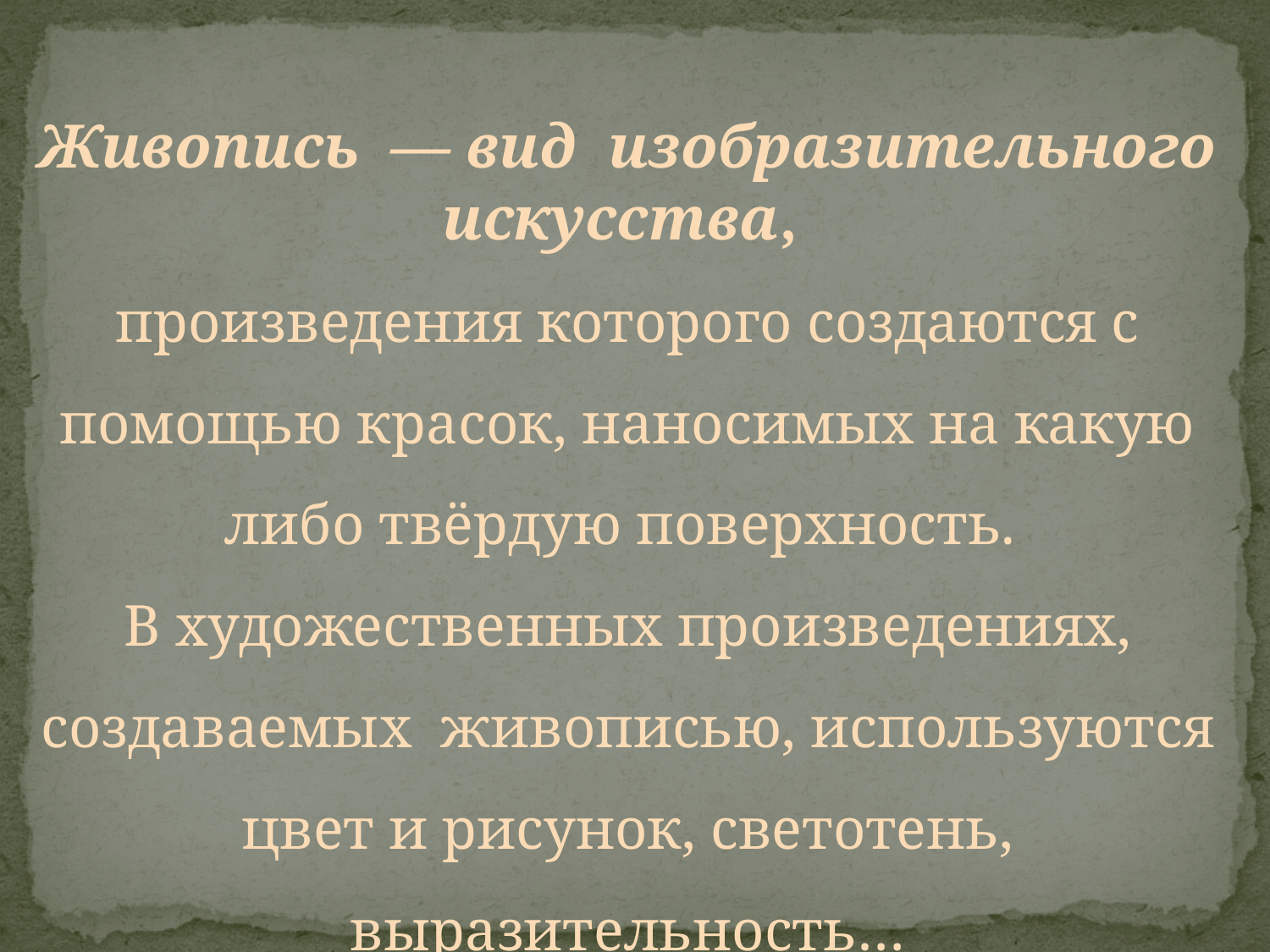

Живопись  — вид  изобразительного искусства,
произведения которого создаются с помощью красок, наносимых на какую либо твёрдую поверхность.
В художественных произведениях, создаваемых  живописью, используются цвет и рисунок, светотень, выразительность…